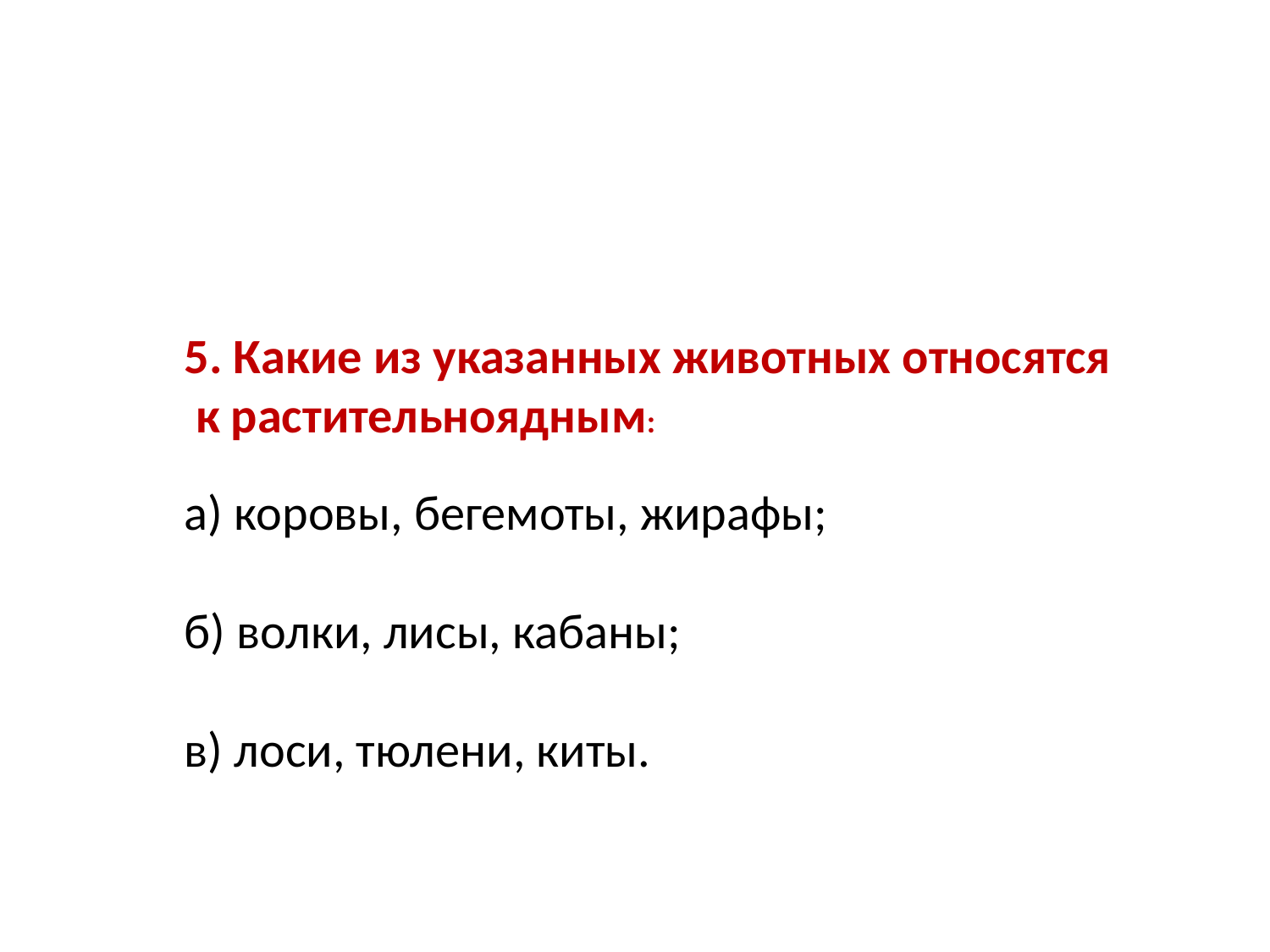

5. Какие из указанных животных относятся
 к растительноядным:

а) коровы, бегемоты, жирафы;

б) волки, лисы, кабаны;

в) лоси, тюлени, киты.